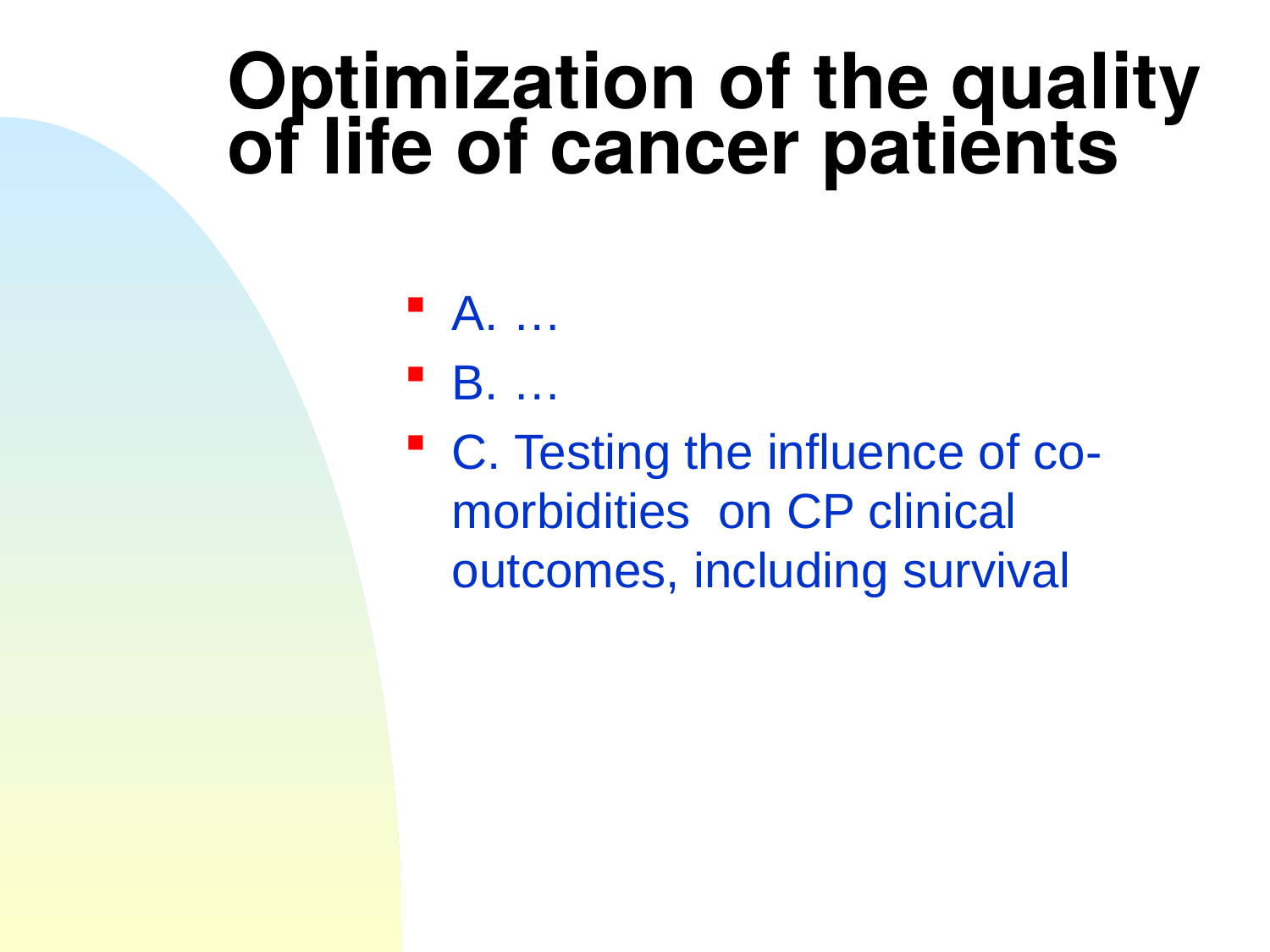

# Optimization of the quality of life of cancer patients
A. …
B. …
C. Testing the influence of co-morbidities  on CP clinical outcomes, including survival